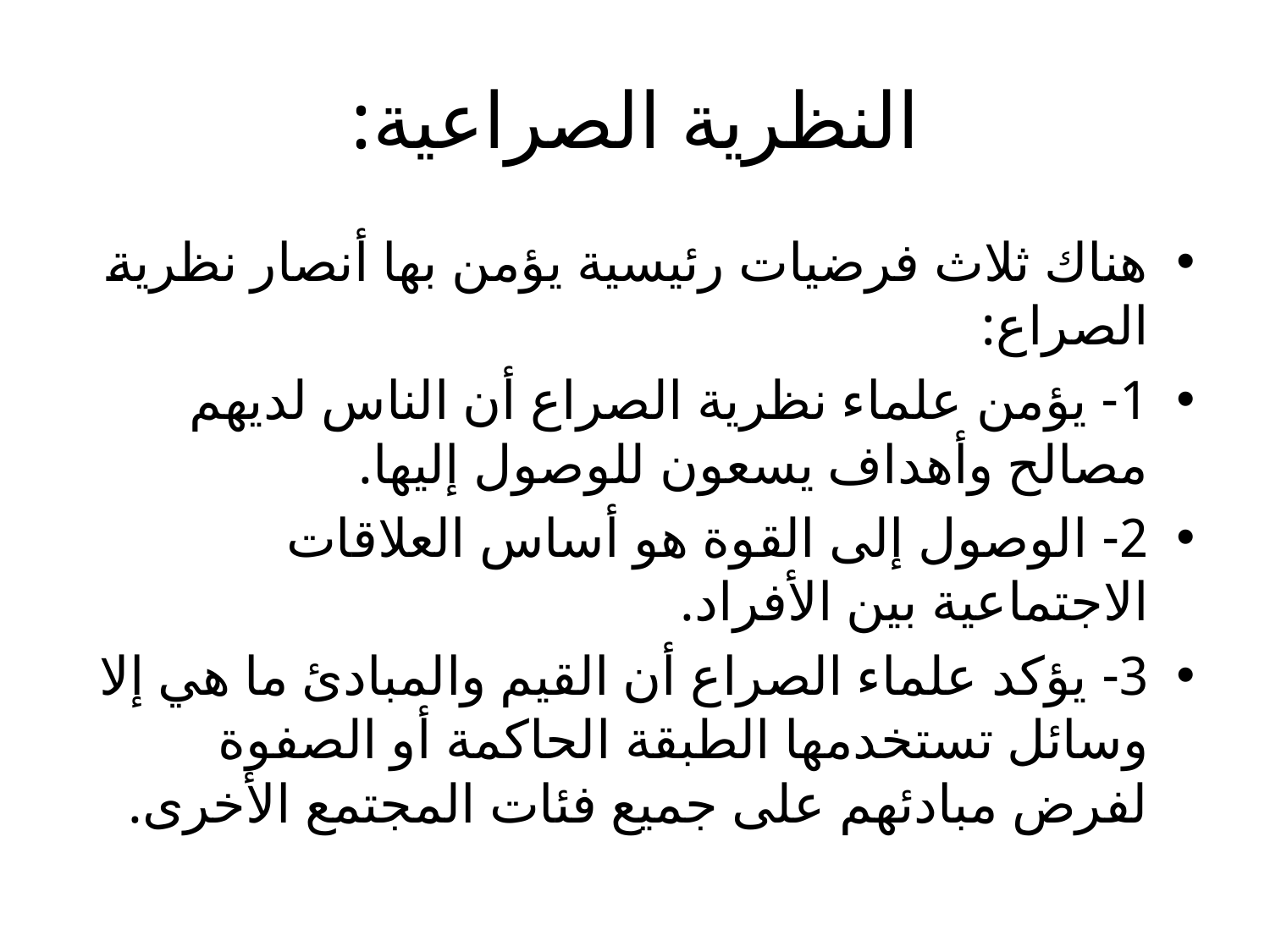

# النظرية الصراعية:
هناك ثلاث فرضيات رئيسية يؤمن بها أنصار نظرية الصراع:
1- يؤمن علماء نظرية الصراع أن الناس لديهم مصالح وأهداف يسعون للوصول إليها.
2- الوصول إلى القوة هو أساس العلاقات الاجتماعية بين الأفراد.
3- يؤكد علماء الصراع أن القيم والمبادئ ما هي إلا وسائل تستخدمها الطبقة الحاكمة أو الصفوة لفرض مبادئهم على جميع فئات المجتمع الأخرى.